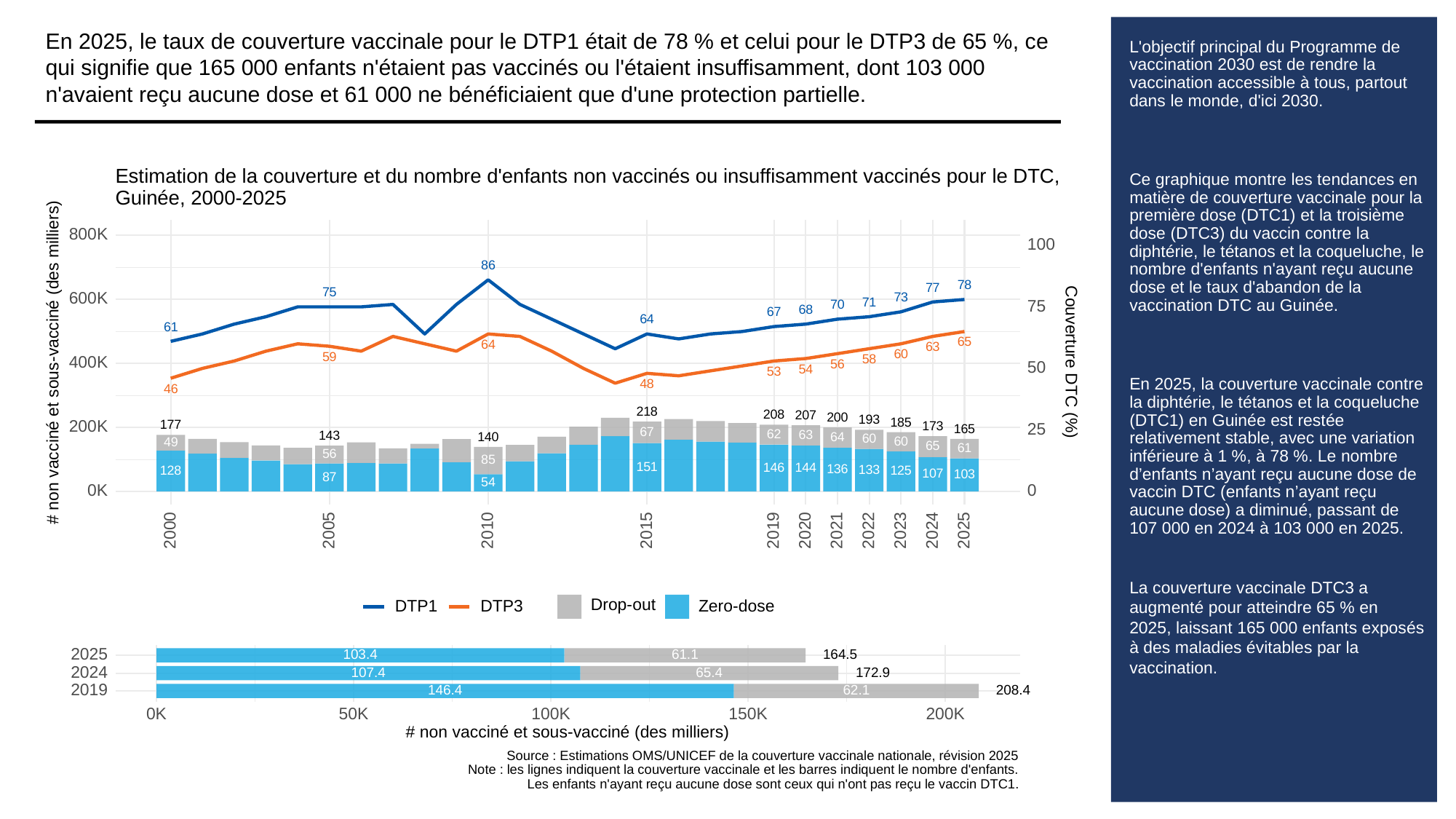

En 2025, le taux de couverture vaccinale pour le DTP1 était de 78 % et celui pour le DTP3 de 65 %, ce qui signifie que 165 000 enfants n'étaient pas vaccinés ou l'étaient insuffisamment, dont 103 000 n'avaient reçu aucune dose et 61 000 ne bénéficiaient que d'une protection partielle.
# L'objectif principal du Programme de vaccination 2030 est de rendre la vaccination accessible à tous, partout dans le monde, d'ici 2030.

Ce graphique montre les tendances en matière de couverture vaccinale pour la première dose (DTC1) et la troisième dose (DTC3) du vaccin contre la diphtérie, le tétanos et la coqueluche, le nombre d'enfants n'ayant reçu aucune dose et le taux d'abandon de la vaccination DTC au Guinée.

En 2025, la couverture vaccinale contre la diphtérie, le tétanos et la coqueluche (DTC1) en Guinée est restée relativement stable, avec une variation inférieure à 1 %, à 78 %. Le nombre d’enfants n’ayant reçu aucune dose de vaccin DTC (enfants n’ayant reçu aucune dose) a diminué, passant de 107 000 en 2024 à 103 000 en 2025.

La couverture vaccinale DTC3 a augmenté pour atteindre 65 % en 2025, laissant 165 000 enfants exposés à des maladies évitables par la vaccination.

Estimation de la couverture et du nombre d'enfants non vaccinés ou insuffisamment vaccinés pour le DTC,
Guinée, 2000-2025

800K

100
86

78
77
75
600K
73
71

70
75
68
67
64
61

65
64
63
60
59
# non vacciné et sous-vacciné (des milliers)
Couverture DTC (%)
58
400K
56
50

54
53
48
46

218
208
207
200
193

185

177

200K

173

25
165

67

62
63
143

140
64
60

60
49

65

61

56

85

151

146

144

136
133
128
125
107
103
87

54
0K
0

2023
2000
2005
2010
2015
2019
2020
2021
2022
2024
2025

Drop-out
DTP3
Zero-dose
DTP1

2025
103.4
61.1
164.5

2024
107.4
65.4
172.9

2019
146.4
62.1
208.4

0K
50K
100K
150K
200K
# non vacciné et sous-vacciné (des milliers)
Source : Estimations OMS/UNICEF de la couverture vaccinale nationale, révision 2025
Note : les lignes indiquent la couverture vaccinale et les barres indiquent le nombre d'enfants.
Les enfants n'ayant reçu aucune dose sont ceux qui n'ont pas reçu le vaccin DTC1.